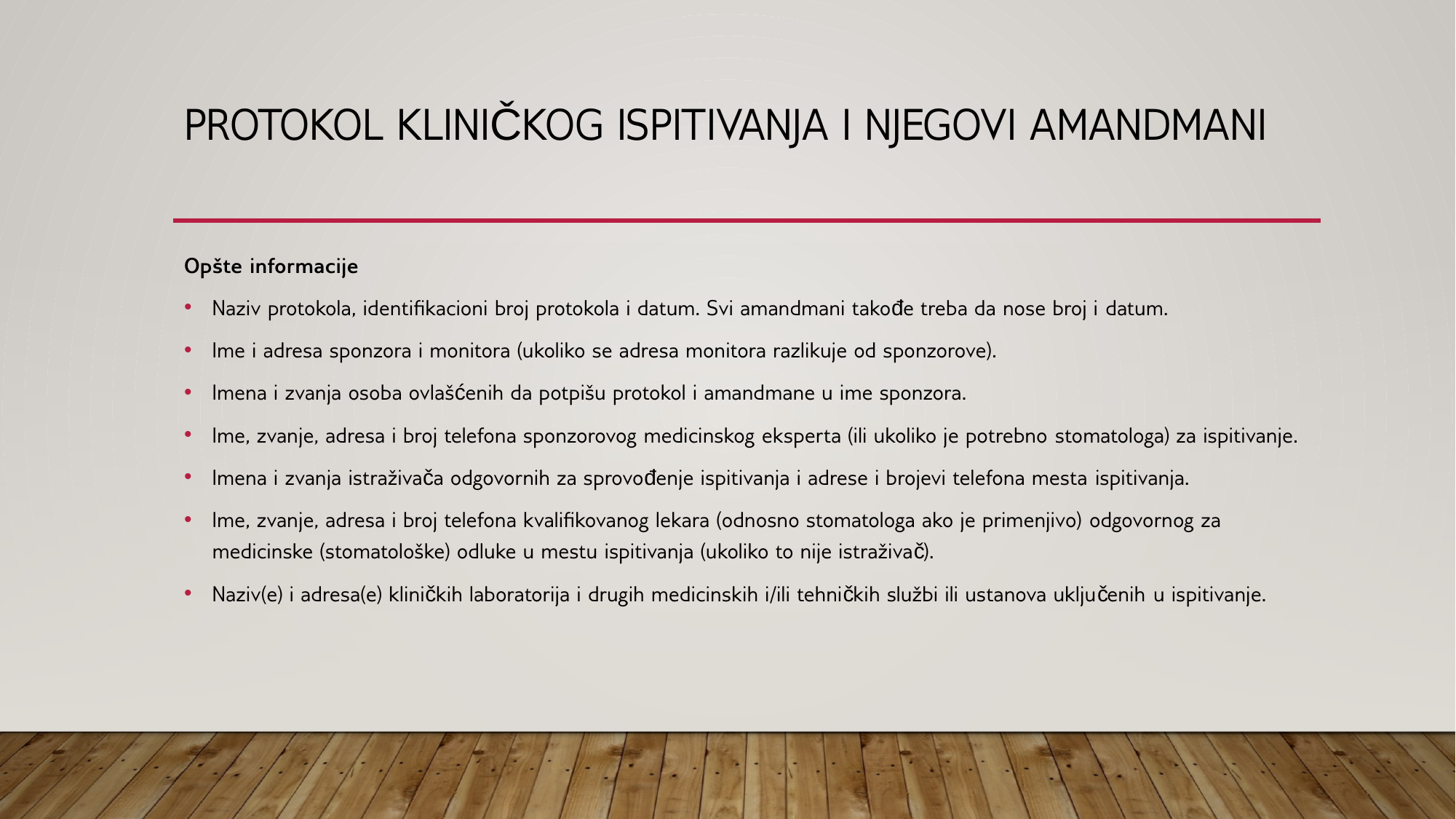

# PROTOKOL KLINIČKOG ISPITIVANJA I NJEGOVI AMANDMANI
Opšte informacije
Naziv protokola, identifikacioni broj protokola i datum. Svi amandmani takođe treba da nose broj i datum.
Ime i adresa sponzora i monitora (ukoliko se adresa monitora razlikuje od sponzorove).
Imena i zvanja osoba ovlašćenih da potpišu protokol i amandmane u ime sponzora.
Ime, zvanje, adresa i broj telefona sponzorovog medicinskog eksperta (ili ukoliko je potrebno stomatologa) za ispitivanje.
Imena i zvanja istraživača odgovornih za sprovođenje ispitivanja i adrese i brojevi telefona mesta ispitivanja.
Ime, zvanje, adresa i broj telefona kvalifikovanog lekara (odnosno stomatologa ako je primenjivo) odgovornog za medicinske (stomatološke) odluke u mestu ispitivanja (ukoliko to nije istraživač).
Naziv(e) i adresa(e) kliničkih laboratorija i drugih medicinskih i/ili tehničkih službi ili ustanova uključenih u ispitivanje.